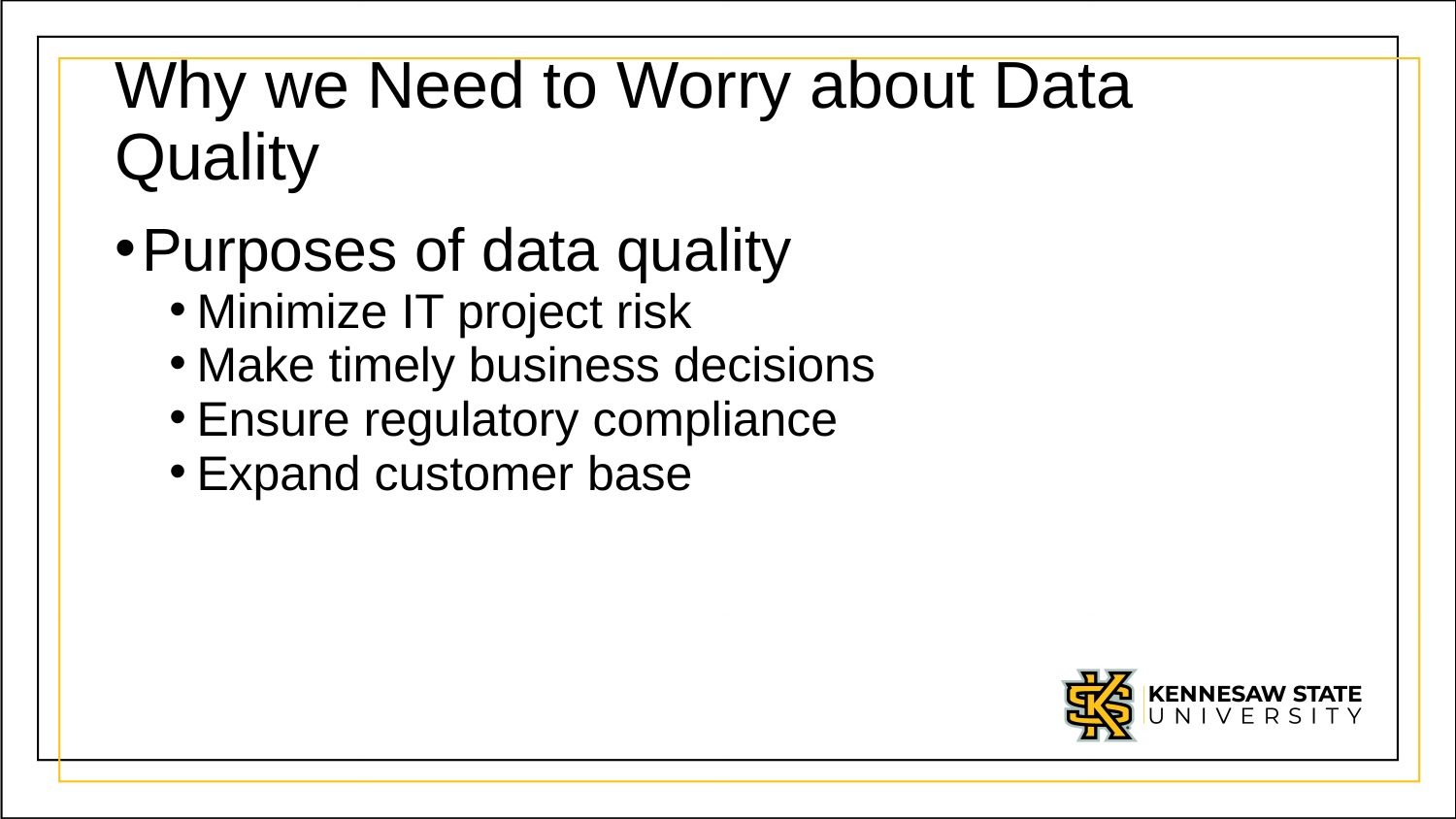

# Why we Need to Worry about Data Quality
Purposes of data quality
Minimize IT project risk
Make timely business decisions
Ensure regulatory compliance
Expand customer base